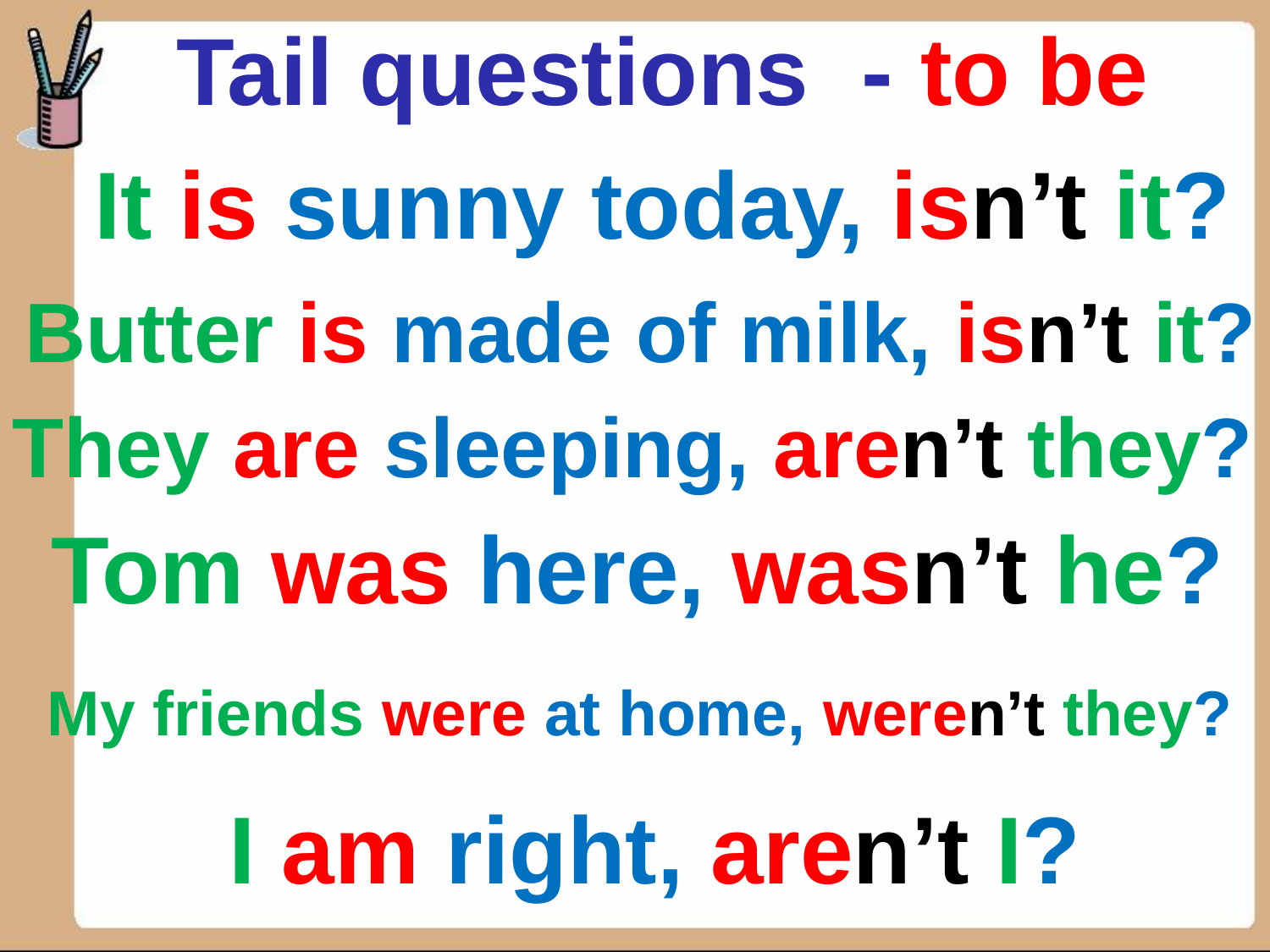

Tail questions  - to be
It is sunny today, isn’t it?
Butter is made of milk, isn’t it?
They are sleeping, aren’t they?
Tom was here, wasn’t he?
My friends were at home, weren’t they?
I am right, aren’t I?